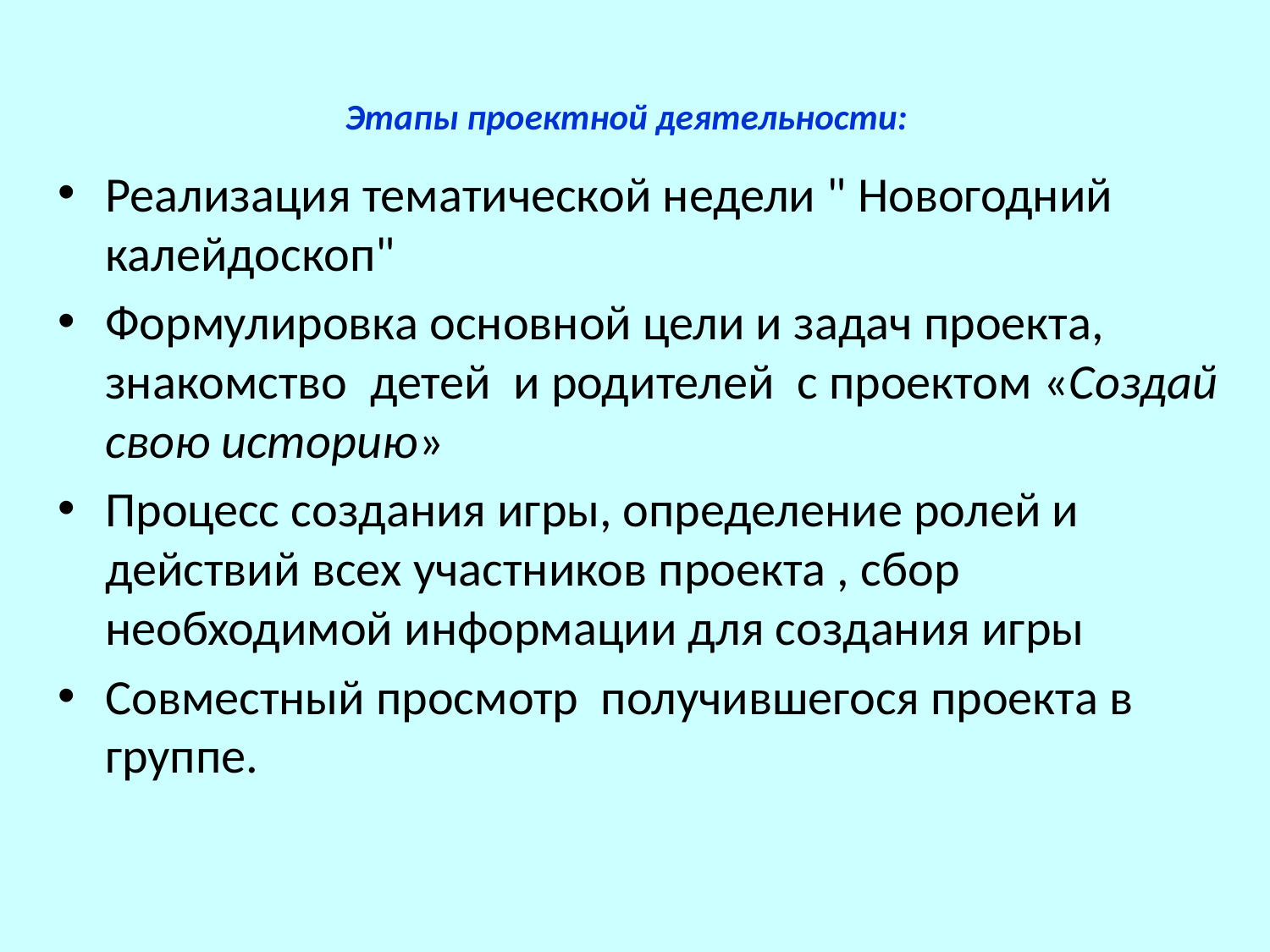

Этапы проектной деятельности:
Реализация тематической недели " Новогодний калейдоскоп"
Формулировка основной цели и задач проекта, знакомство  детей  и родителей  с проектом «Создай свою историю»
Процесс создания игры, определение ролей и действий всех участников проекта , сбор необходимой информации для создания игры
Совместный просмотр  получившегося проекта в группе.